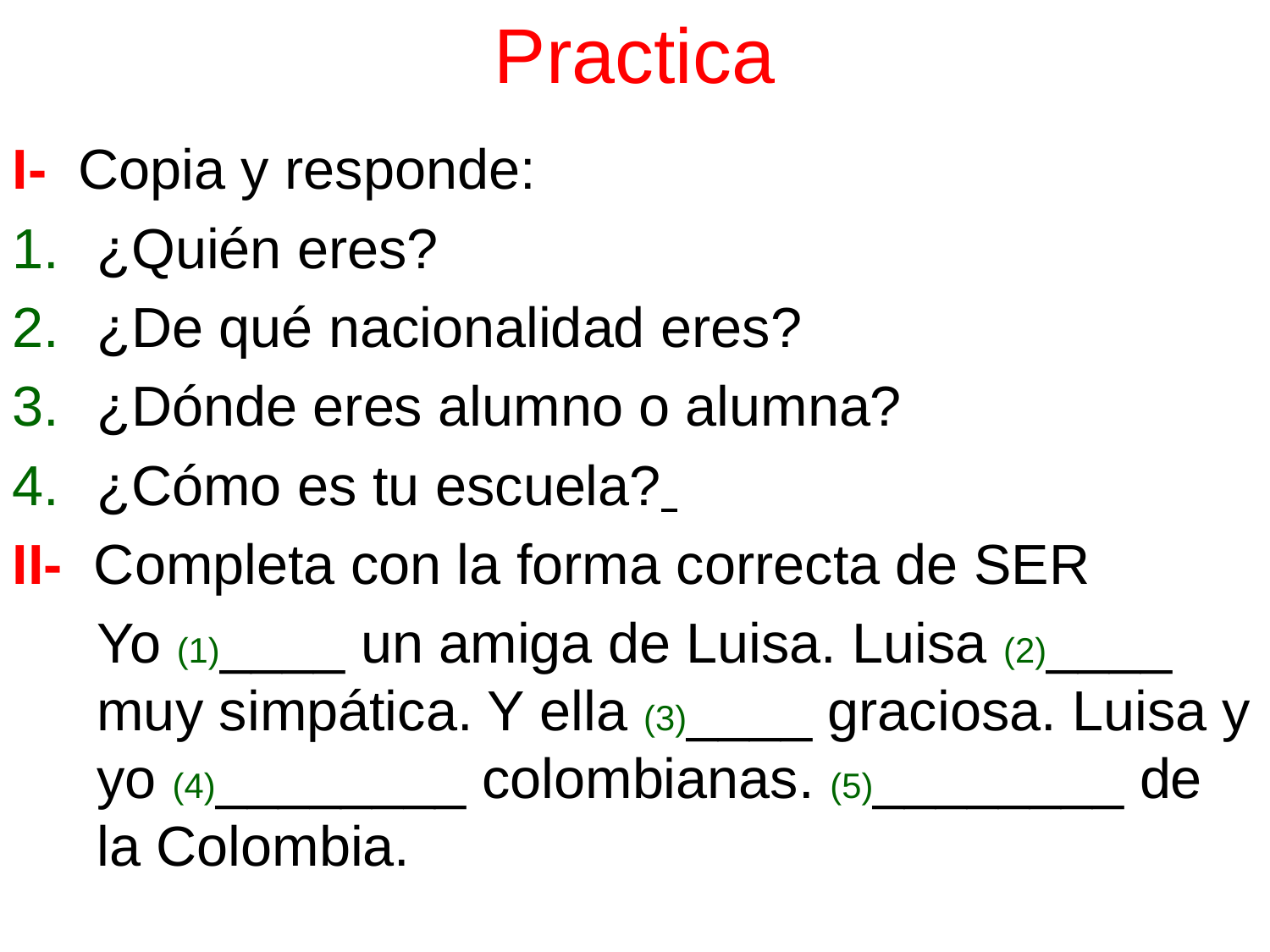

Practica
I-  Copia y responde:
¿Quién eres?
¿De qué nacionalidad eres?
¿Dónde eres alumno o alumna?
¿Cómo es tu escuela?
II-  Completa con la forma correcta de SER
	Yo (1)____ un amiga de Luisa. Luisa (2)____ muy simpática. Y ella (3)____ graciosa. Luisa y yo (4)________ colombianas. (5)________ de la Colombia.